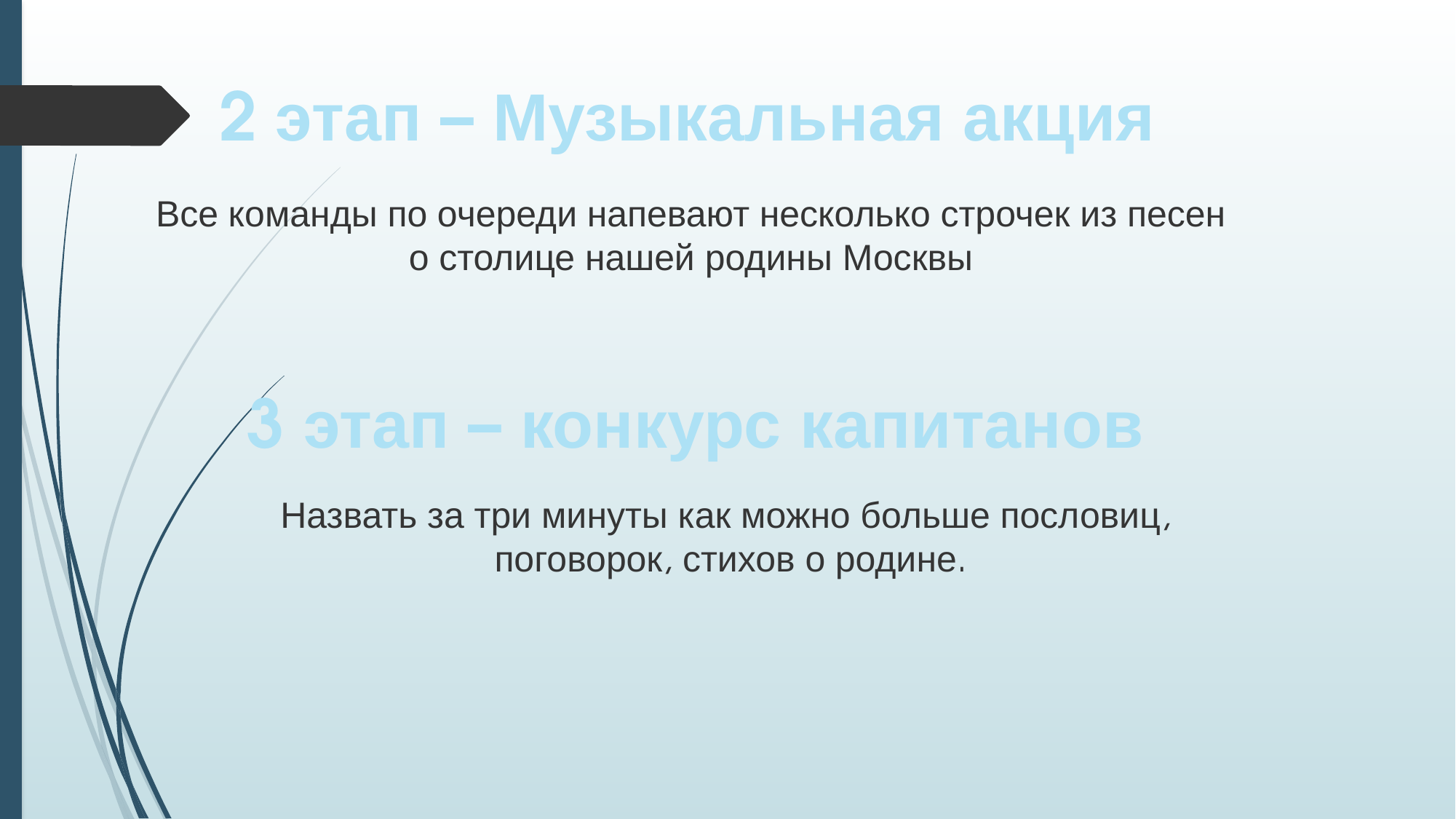

2 этап – Музыкальная акция
Все команды по очереди напевают несколько строчек из песен
о столице нашей родины Москвы
3 этап – конкурс капитанов
Назвать за три минуты как можно больше пословиц,
 поговорок, стихов о родине.